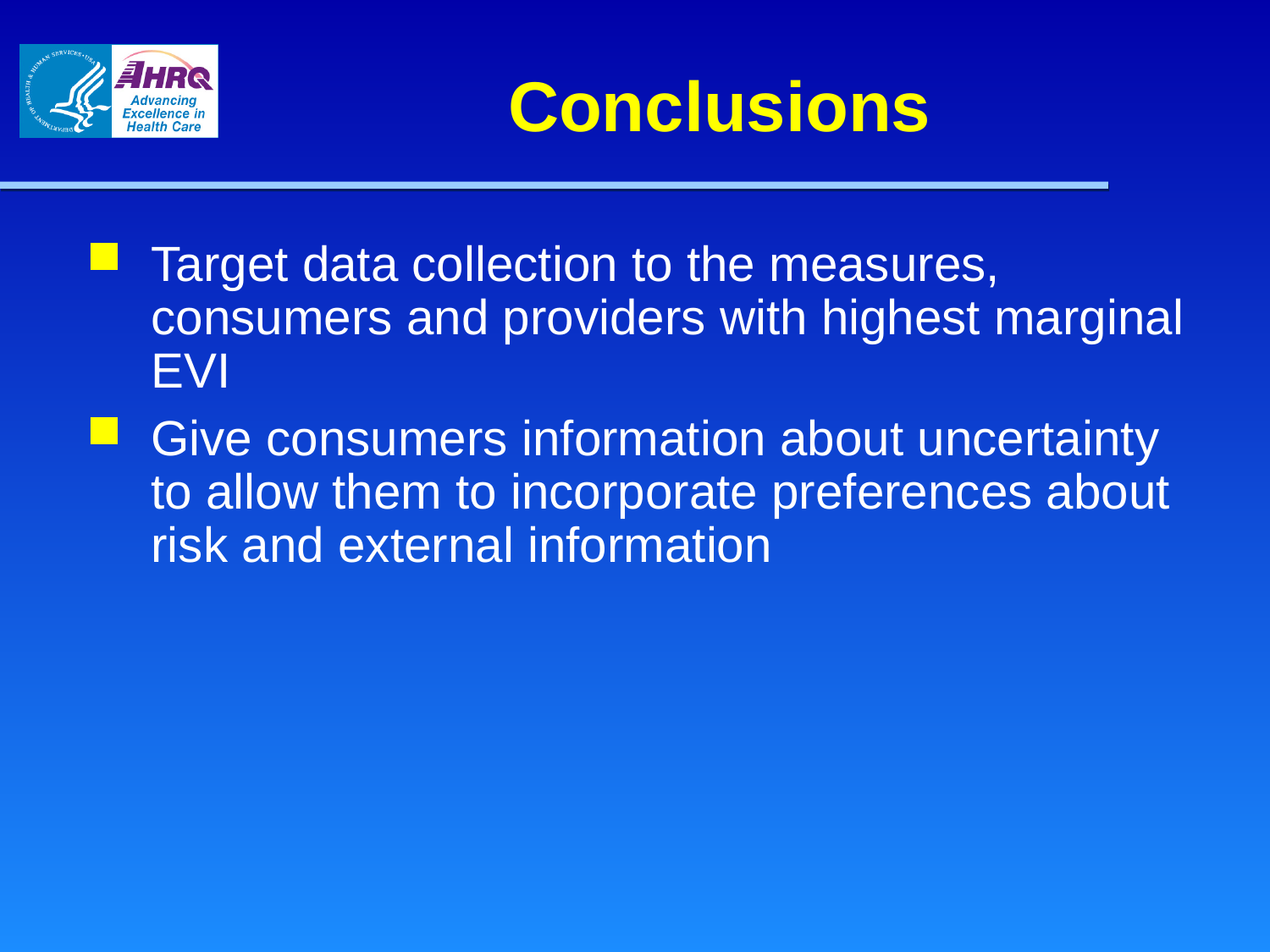

# Conclusions
Target data collection to the measures, consumers and providers with highest marginal EVI
Give consumers information about uncertainty to allow them to incorporate preferences about risk and external information